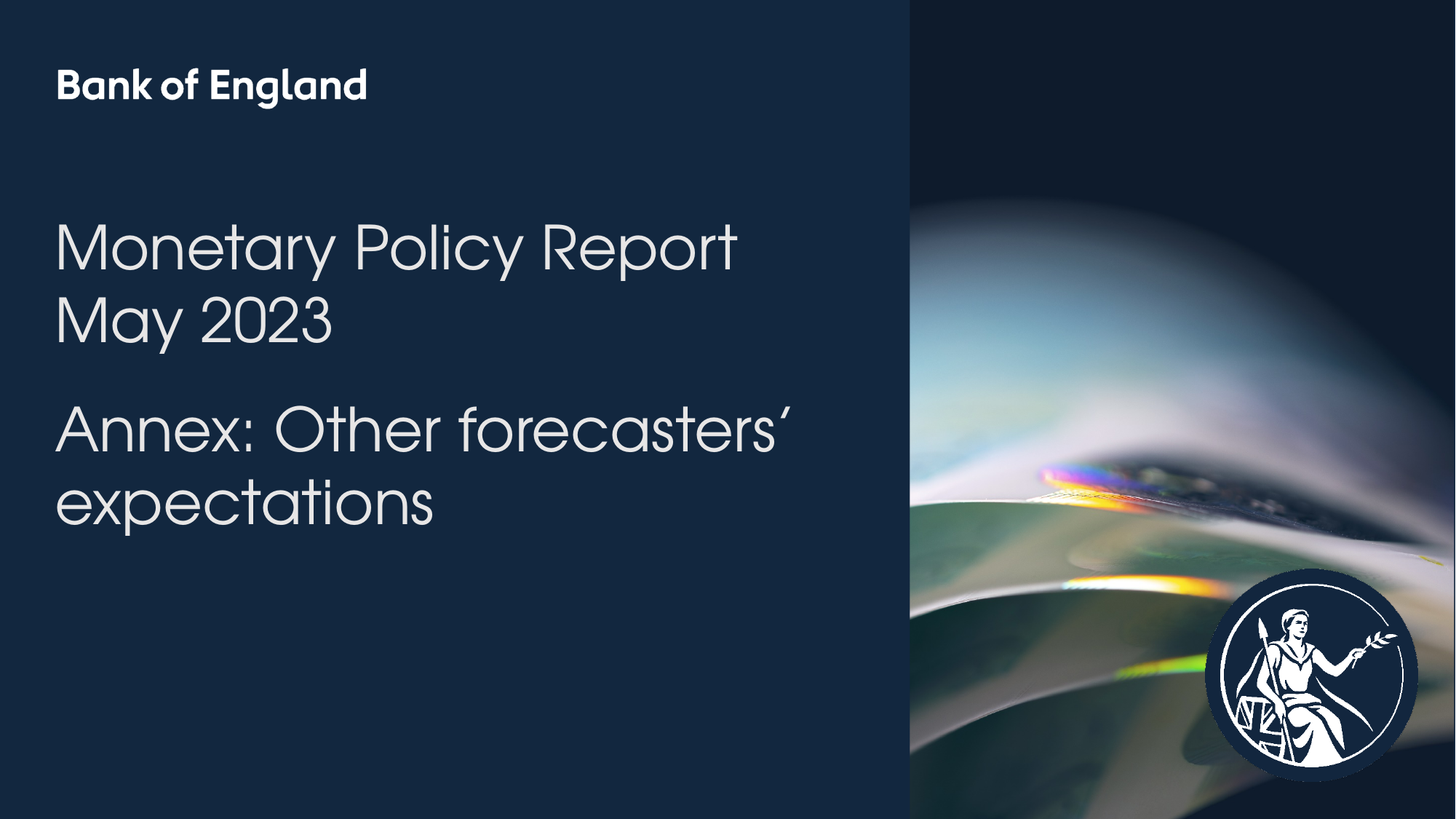

Monetary Policy Report
May 2023
Annex: Other forecasters’ expectations